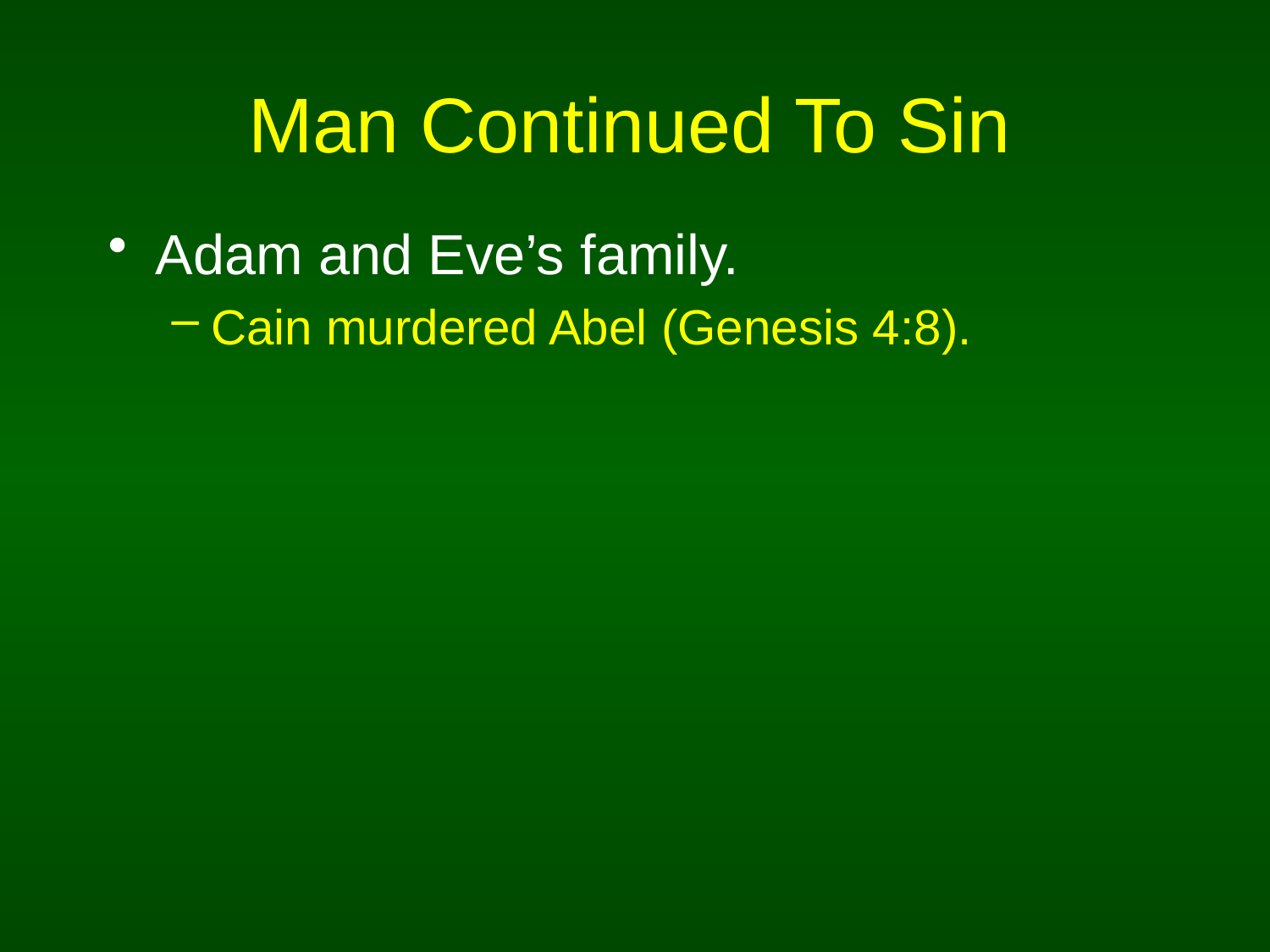

# Man Continued To Sin
Adam and Eve’s family.
Cain murdered Abel (Genesis 4:8).